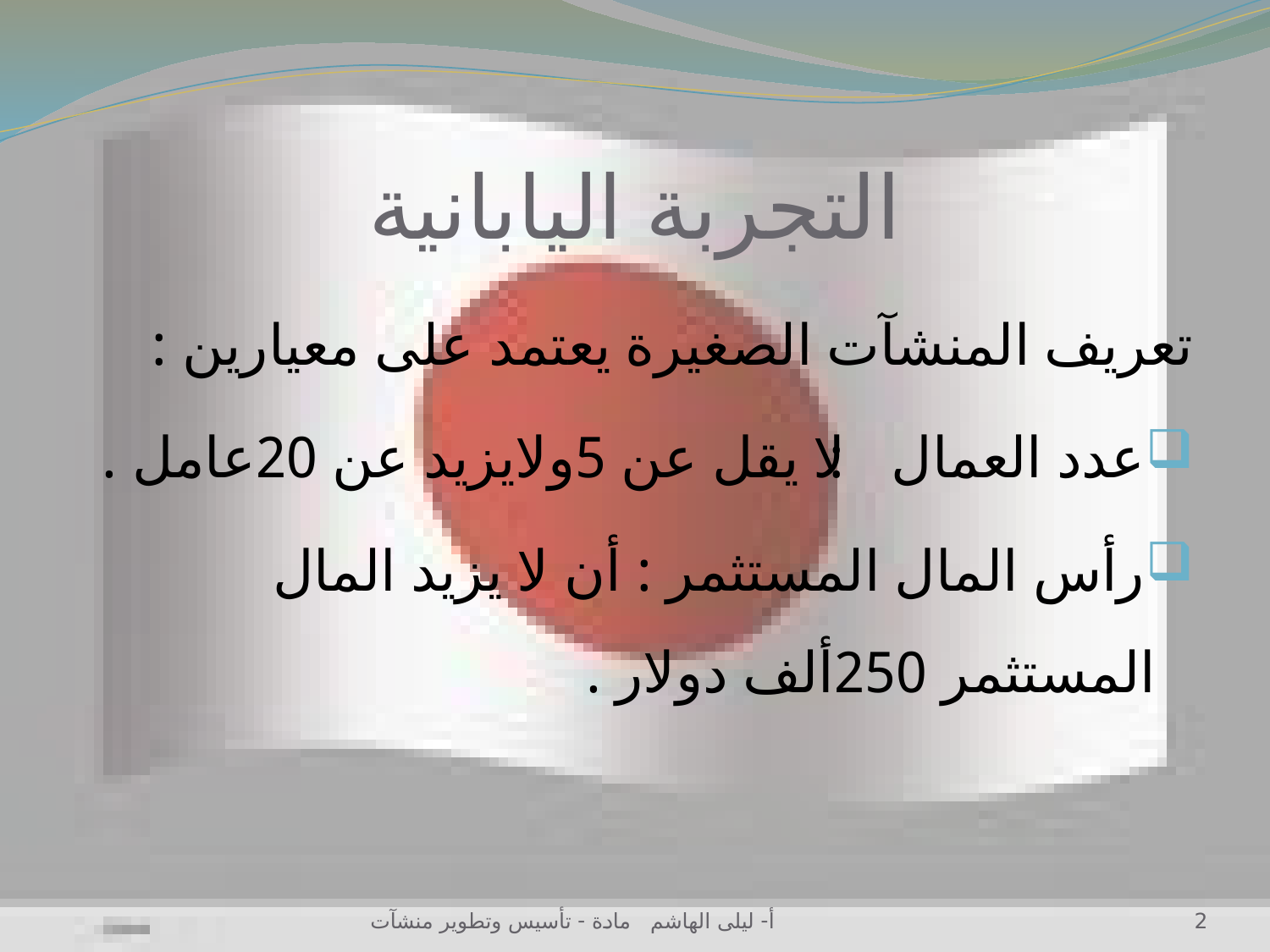

# التجربة اليابانية
تعريف المنشآت الصغيرة يعتمد على معيارين :
عدد العمال : لا يقل عن 5ولايزيد عن 20عامل .
رأس المال المستثمر : أن لا يزيد المال المستثمر 250ألف دولار .
أ- ليلى الهاشم   مادة - تأسيس وتطوير منشآت
2